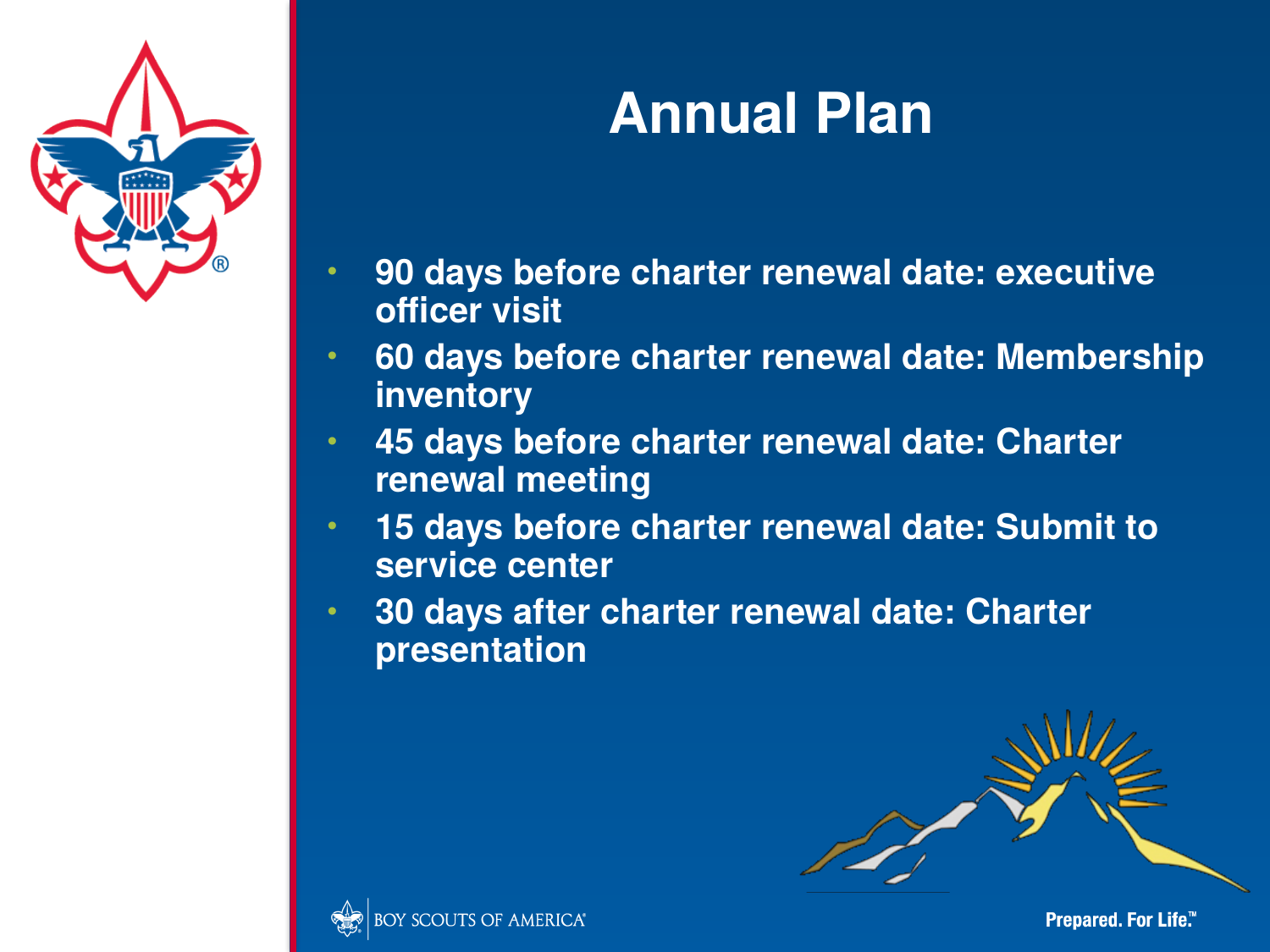

Annual Plan
90 days before charter renewal date: executive officer visit
60 days before charter renewal date: Membership inventory
45 days before charter renewal date: Charter renewal meeting
15 days before charter renewal date: Submit to service center
30 days after charter renewal date: Charter presentation